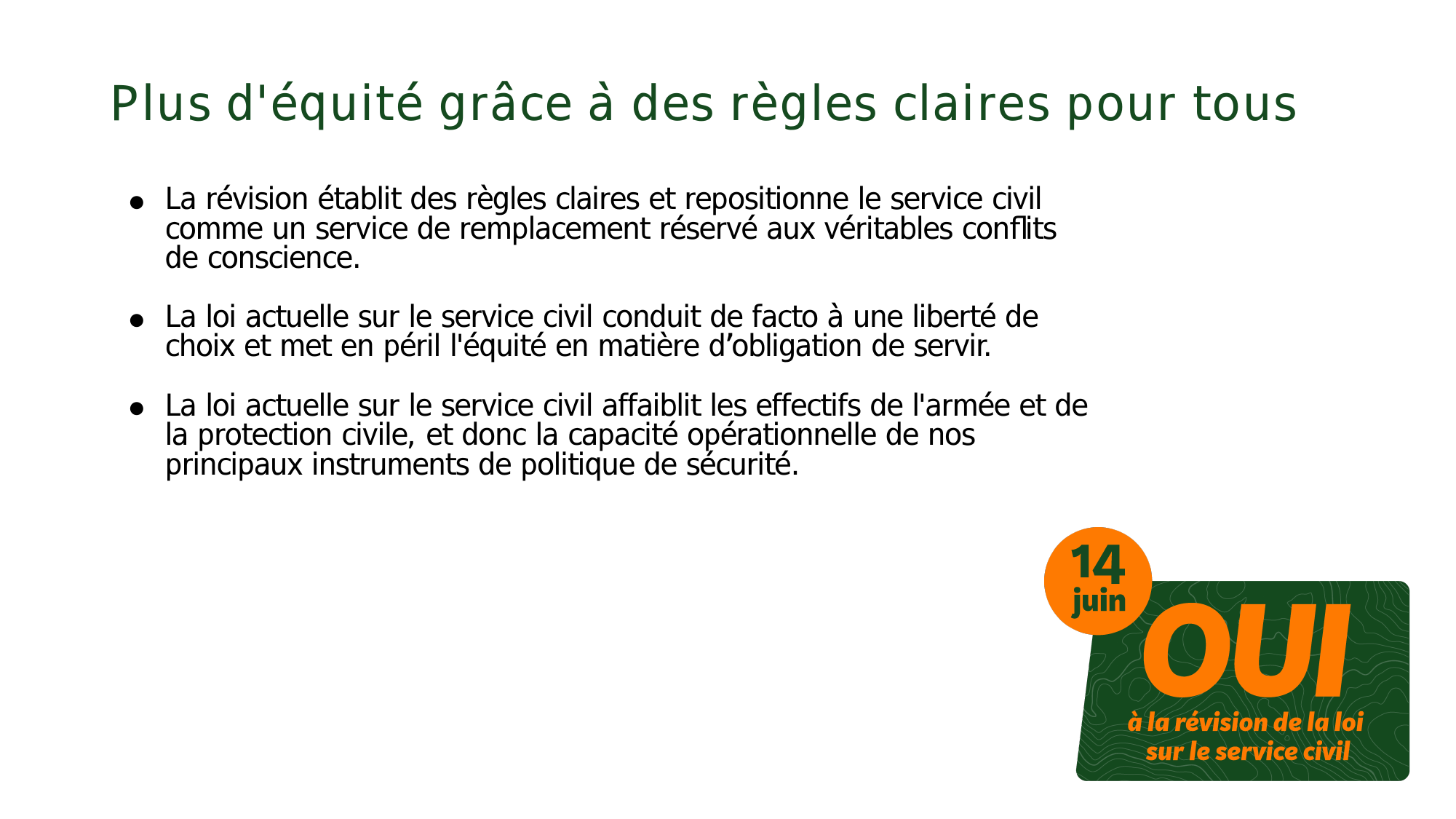

# Plus d'équité grâce à des règles claires pour tous
La révision établit des règles claires et repositionne le service civil comme un service de remplacement réservé aux véritables conflits de conscience.

La loi actuelle sur le service civil conduit de facto à une liberté de choix et met en péril l'équité en matière d’obligation de servir.

La loi actuelle sur le service civil affaiblit les effectifs de l'armée et de la protection civile, et donc la capacité opérationnelle de nos principaux instruments de politique de sécurité.